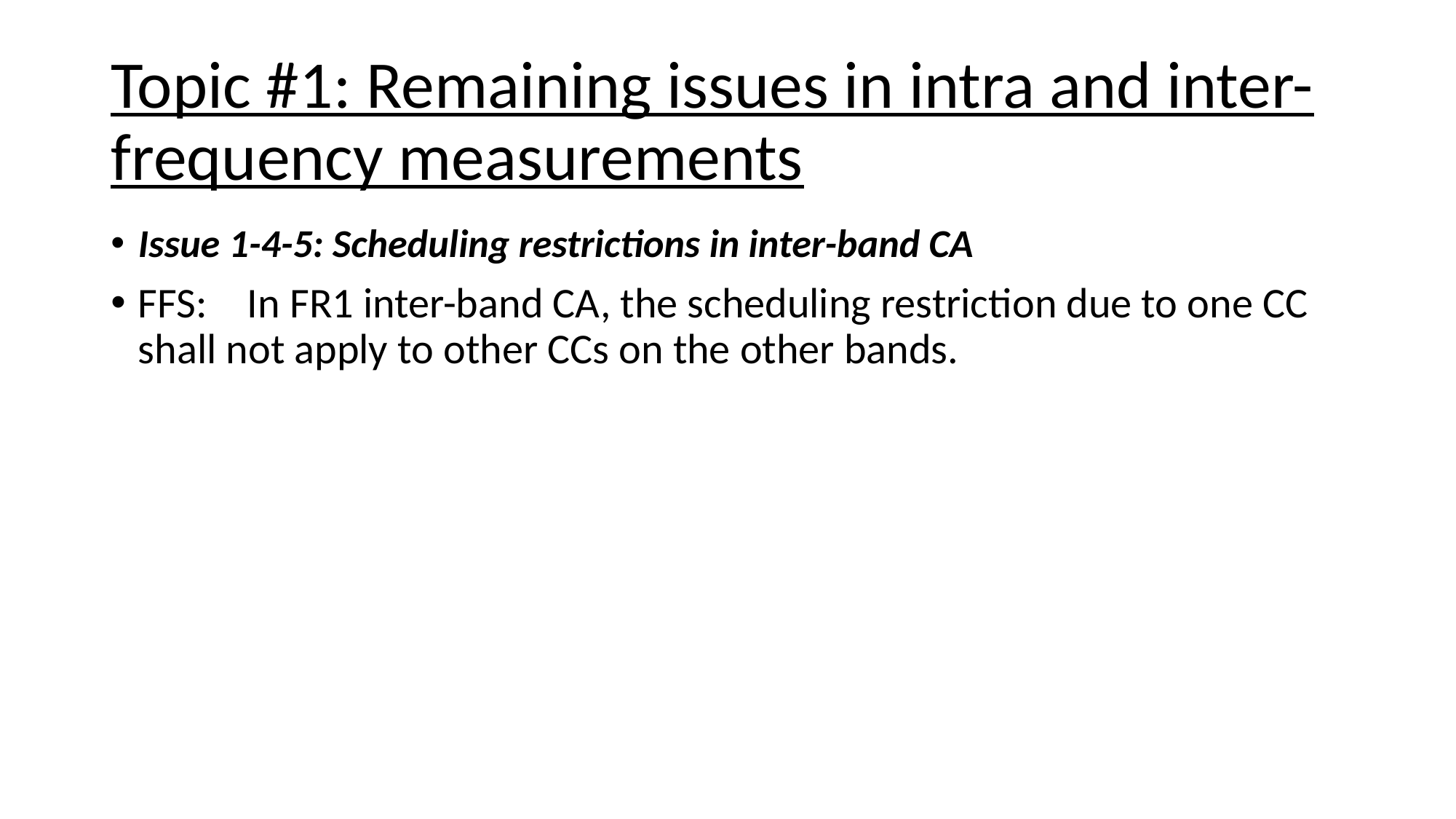

# Topic #1: Remaining issues in intra and inter-frequency measurements
Issue 1-4-5: Scheduling restrictions in inter-band CA
FFS:	In FR1 inter-band CA, the scheduling restriction due to one CC shall not apply to other CCs on the other bands.